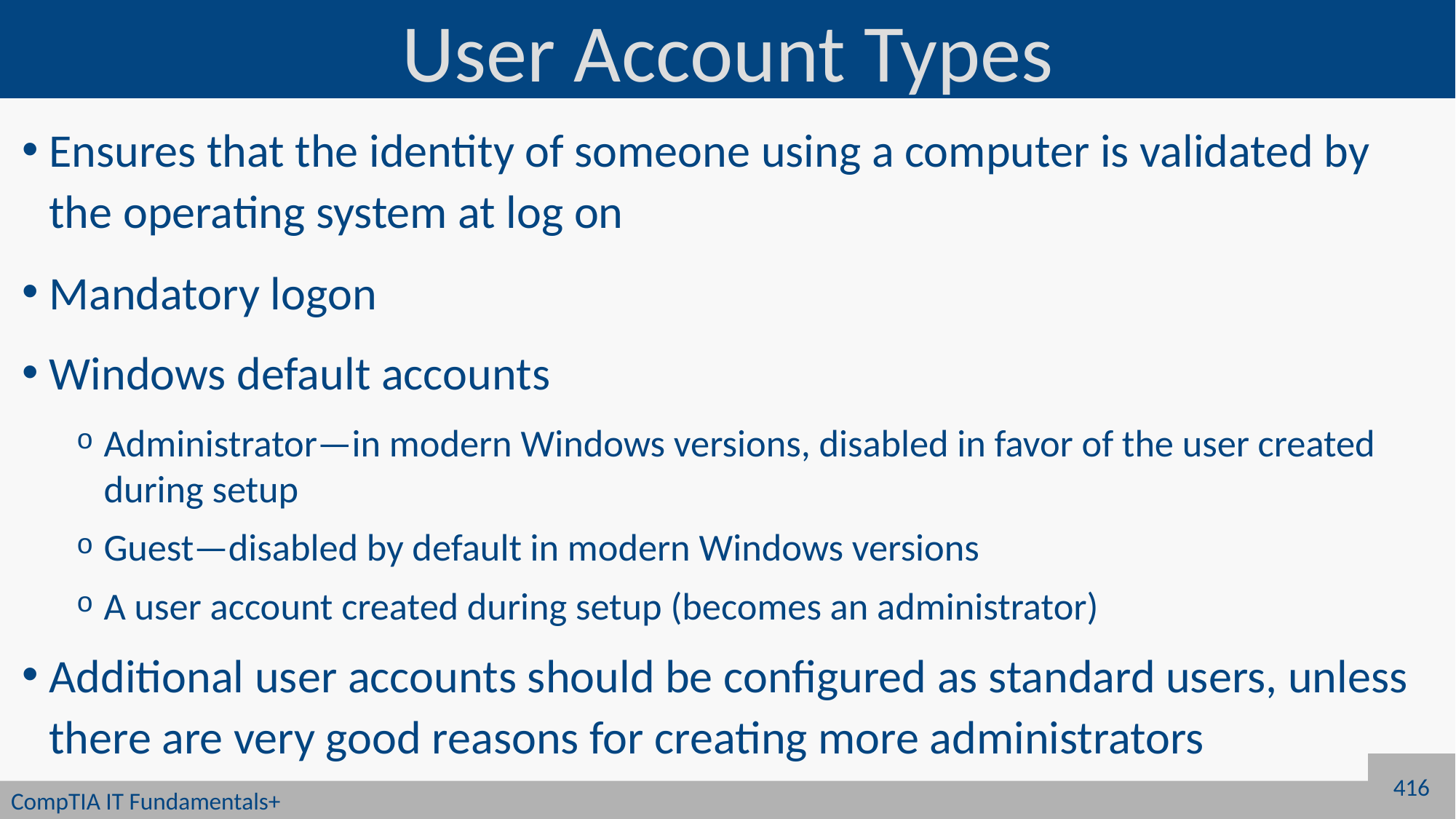

# User Account Types
Ensures that the identity of someone using a computer is validated by the operating system at log on
Mandatory logon
Windows default accounts
Administrator—in modern Windows versions, disabled in favor of the user created during setup
Guest—disabled by default in modern Windows versions
A user account created during setup (becomes an administrator)
Additional user accounts should be configured as standard users, unless there are very good reasons for creating more administrators

416
CompTIA IT Fundamentals+